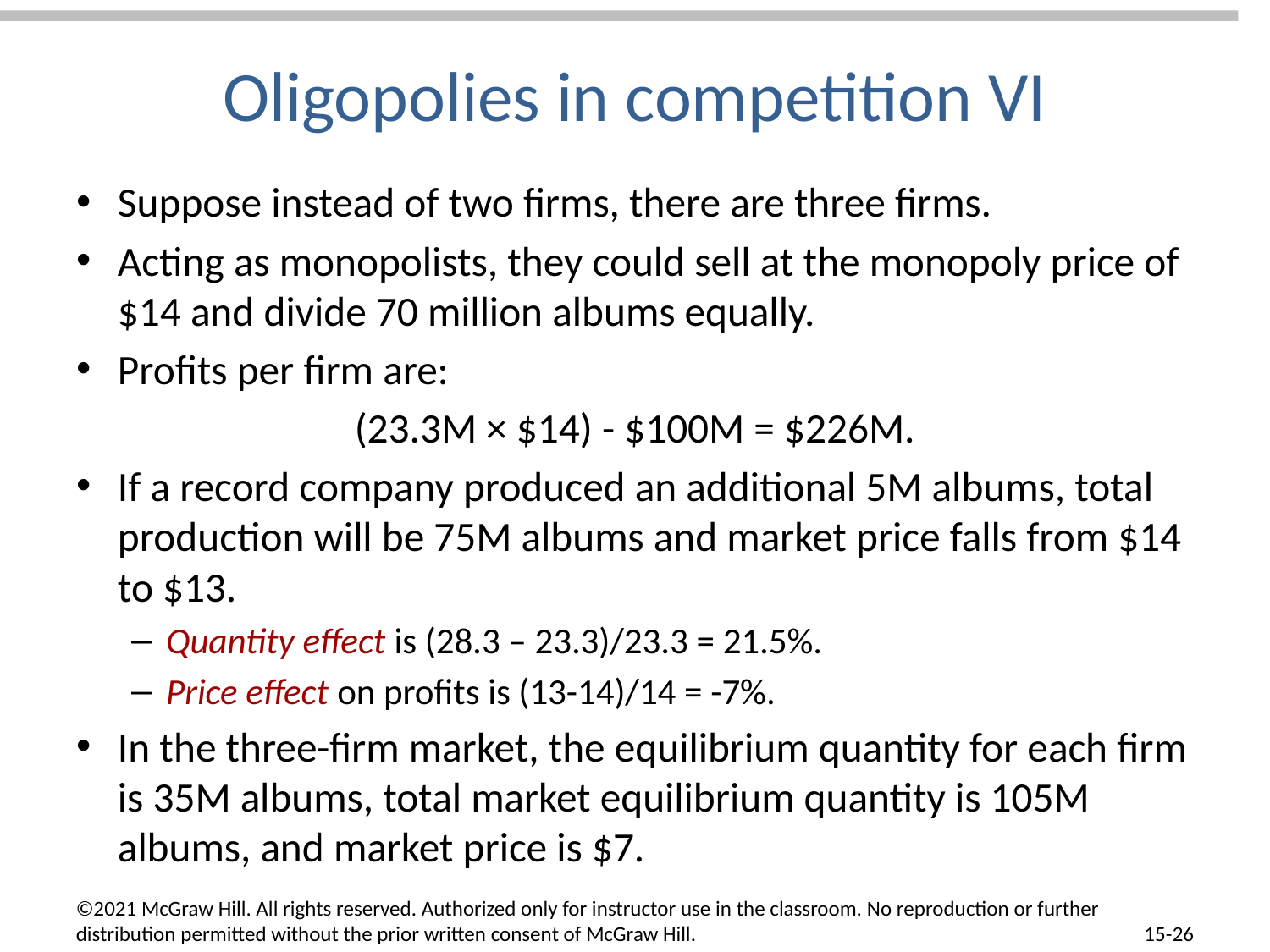

# Oligopolies in competition VI
Suppose instead of two firms, there are three firms.
Acting as monopolists, they could sell at the monopoly price of $14 and divide 70 million albums equally.
Profits per firm are:
(23.3M × $14) - $100M = $226M.
If a record company produced an additional 5M albums, total production will be 75M albums and market price falls from $14 to $13.
Quantity effect is (28.3 – 23.3)/23.3 = 21.5%.
Price effect on profits is (13-14)/14 = -7%.
In the three-firm market, the equilibrium quantity for each firm is 35M albums, total market equilibrium quantity is 105M albums, and market price is $7.